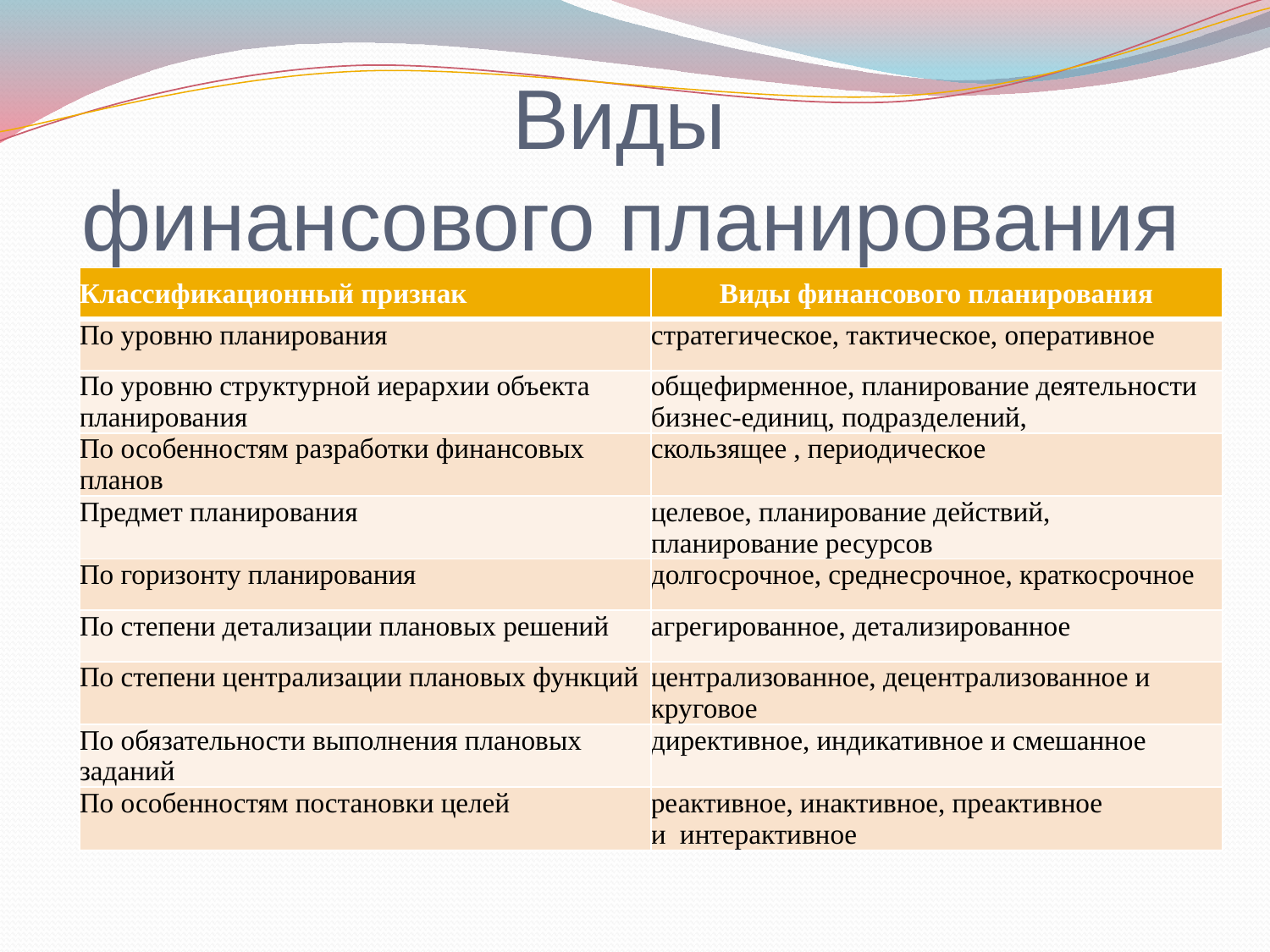

# Виды финансового планирования
| Классификационный признак | Виды финансового планирования |
| --- | --- |
| По уровню планирования | стратегическое, тактическое, оперативное |
| По уровню структурной иерархии объекта планирования | общефирменное, планирование деятельности бизнес-единиц, подразделений, |
| По особенностям разработки финансовых планов | скользящее , периодическое |
| Предмет планирования | целевое, планирование действий, планирование ресурсов |
| По горизонту планирования | долгосрочное, среднесрочное, краткосрочное |
| По степени детализации плановых решений | агрегированное, детализированное |
| По степени централизации плановых функций | централизованное, децентрализованное и круговое |
| По обязательности выполнения плановых заданий | директивное, индикативное и смешанное |
| По особенностям постановки целей | реактивное, инактивное, преактивное и  интерактивное |